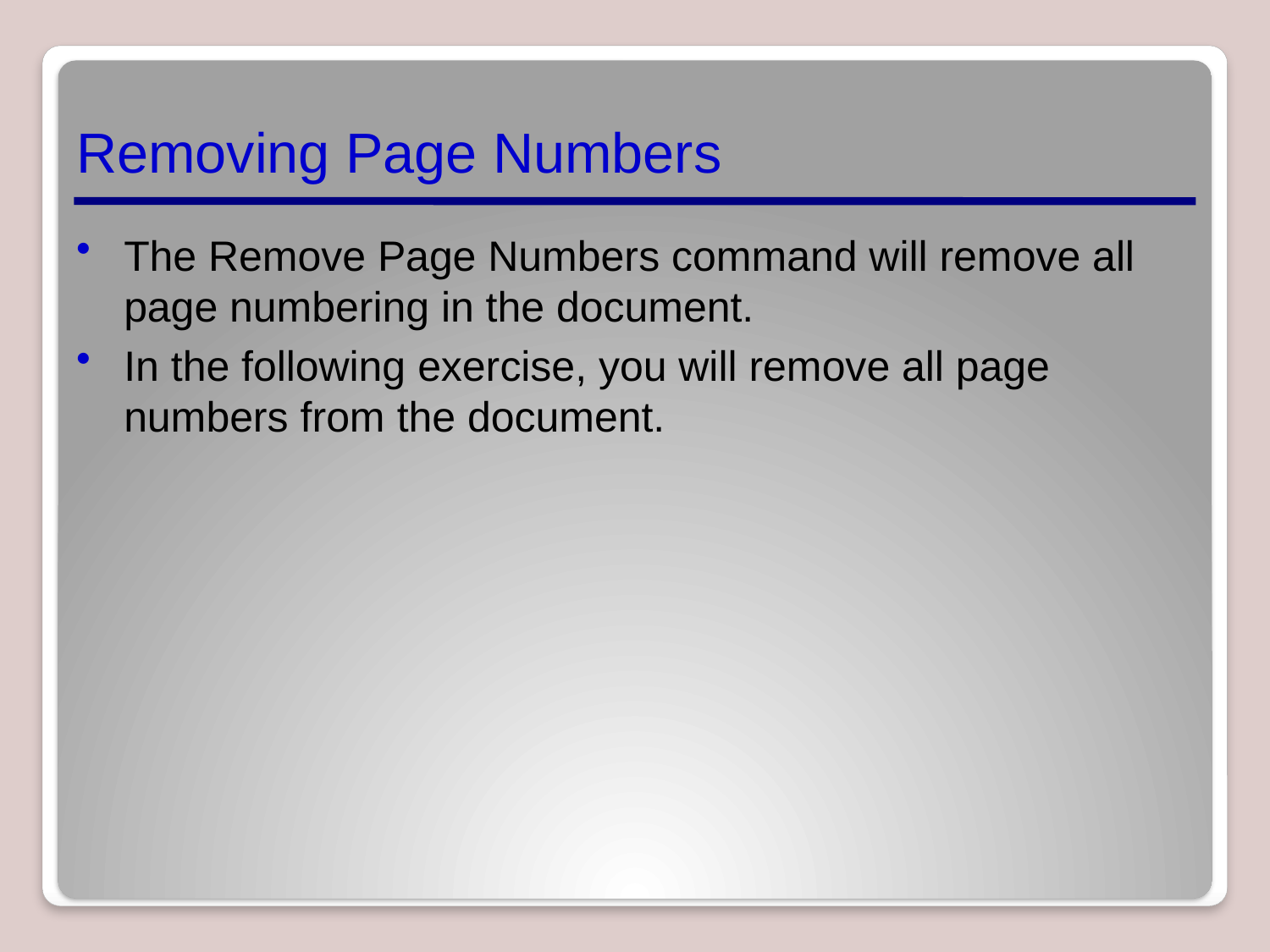

# Removing Page Numbers
The Remove Page Numbers command will remove all page numbering in the document.
In the following exercise, you will remove all page numbers from the document.